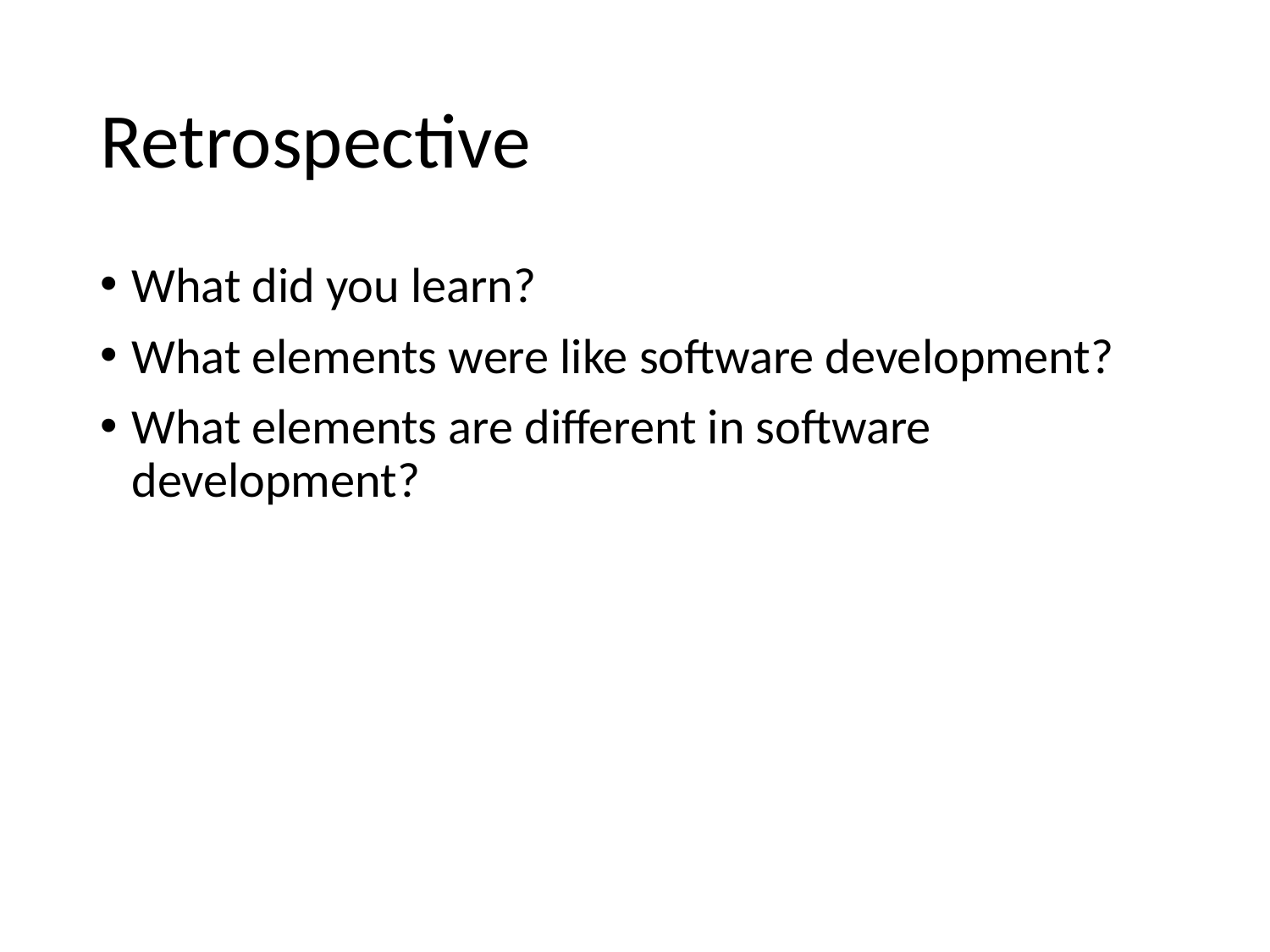

# Retrospective
What did you learn?
What elements were like software development?
What elements are different in software development?